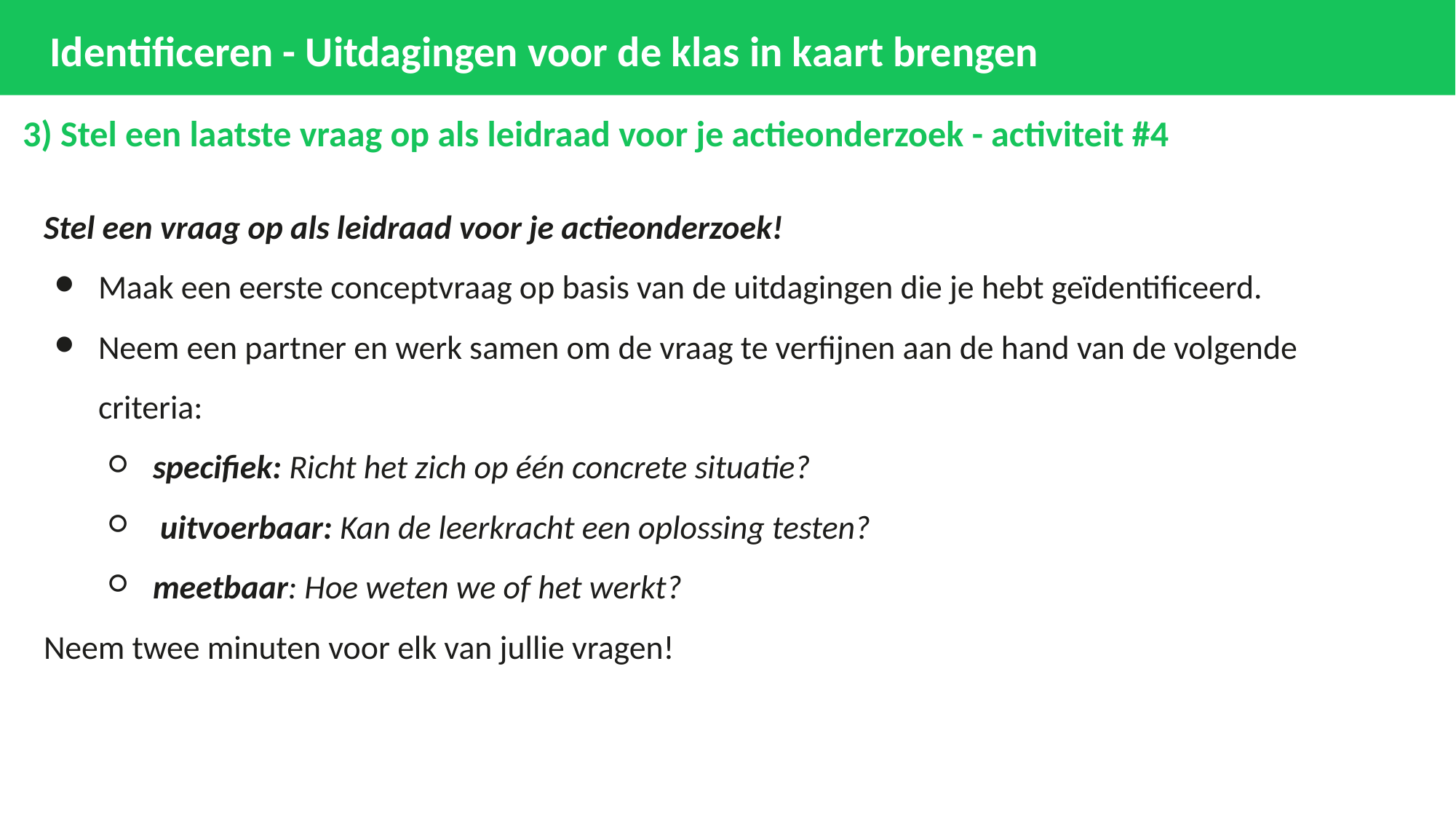

# Identificeren - Uitdagingen voor de klas in kaart brengen
3) Stel een laatste vraag op als leidraad voor je actieonderzoek - activiteit #4
Stel een vraag op als leidraad voor je actieonderzoek!
Maak een eerste conceptvraag op basis van de uitdagingen die je hebt geïdentificeerd.
Neem een partner en werk samen om de vraag te verfijnen aan de hand van de volgende criteria:
specifiek: Richt het zich op één concrete situatie?
 uitvoerbaar: Kan de leerkracht een oplossing testen?
meetbaar: Hoe weten we of het werkt?
Neem twee minuten voor elk van jullie vragen!